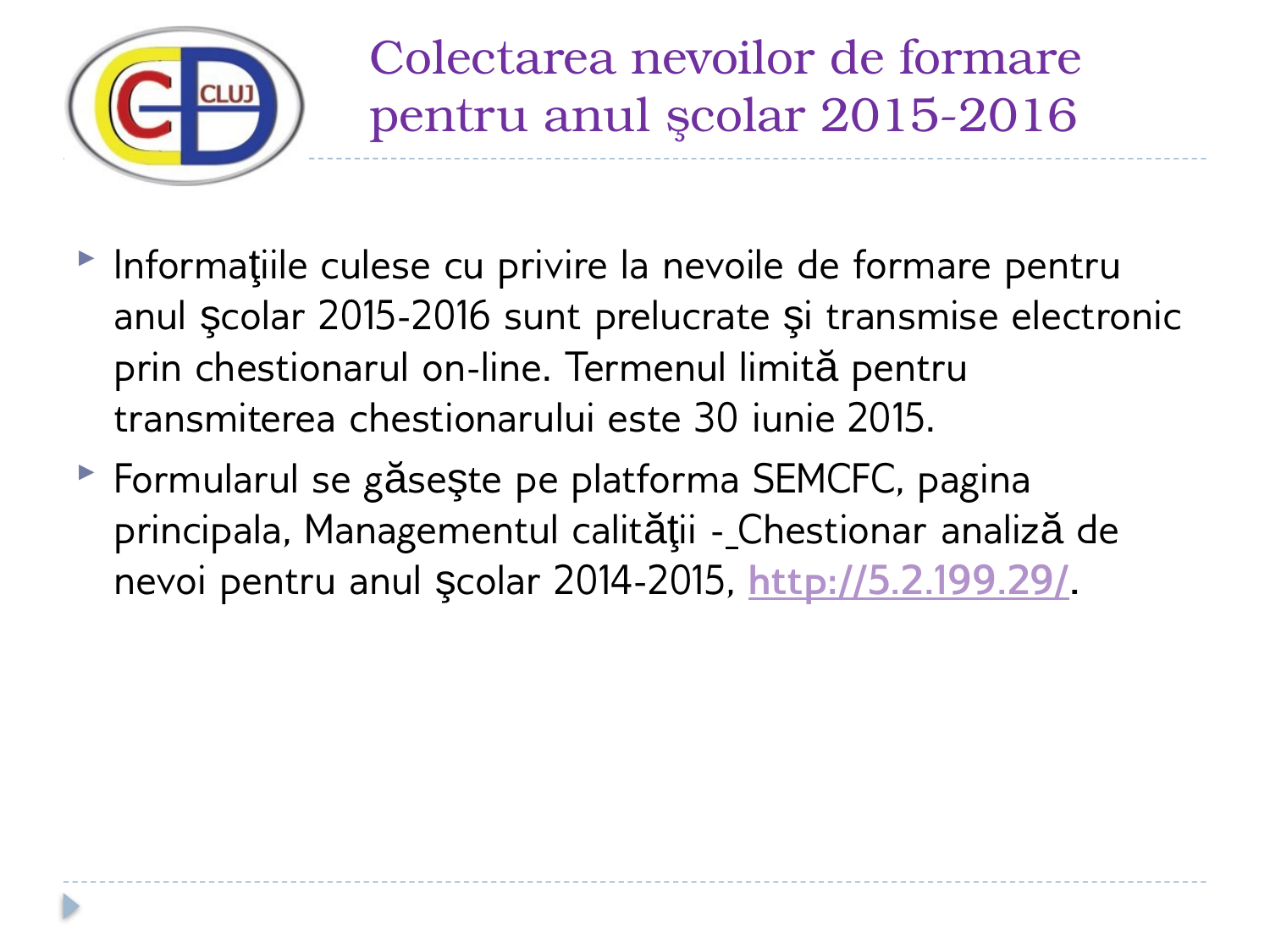

Colectarea nevoilor de formare pentru anul şcolar 2015-2016

Informaţiile culese cu privire la nevoile de formare pentru anul şcolar 2015-2016 sunt prelucrate şi transmise electronic prin chestionarul on-line. Termenul limită pentru transmiterea chestionarului este 30 iunie 2015.
Formularul se găseşte pe platforma SEMCFC, pagina principala, Managementul calităţii - Chestionar analiză de nevoi pentru anul şcolar 2014-2015, http://5.2.199.29/.